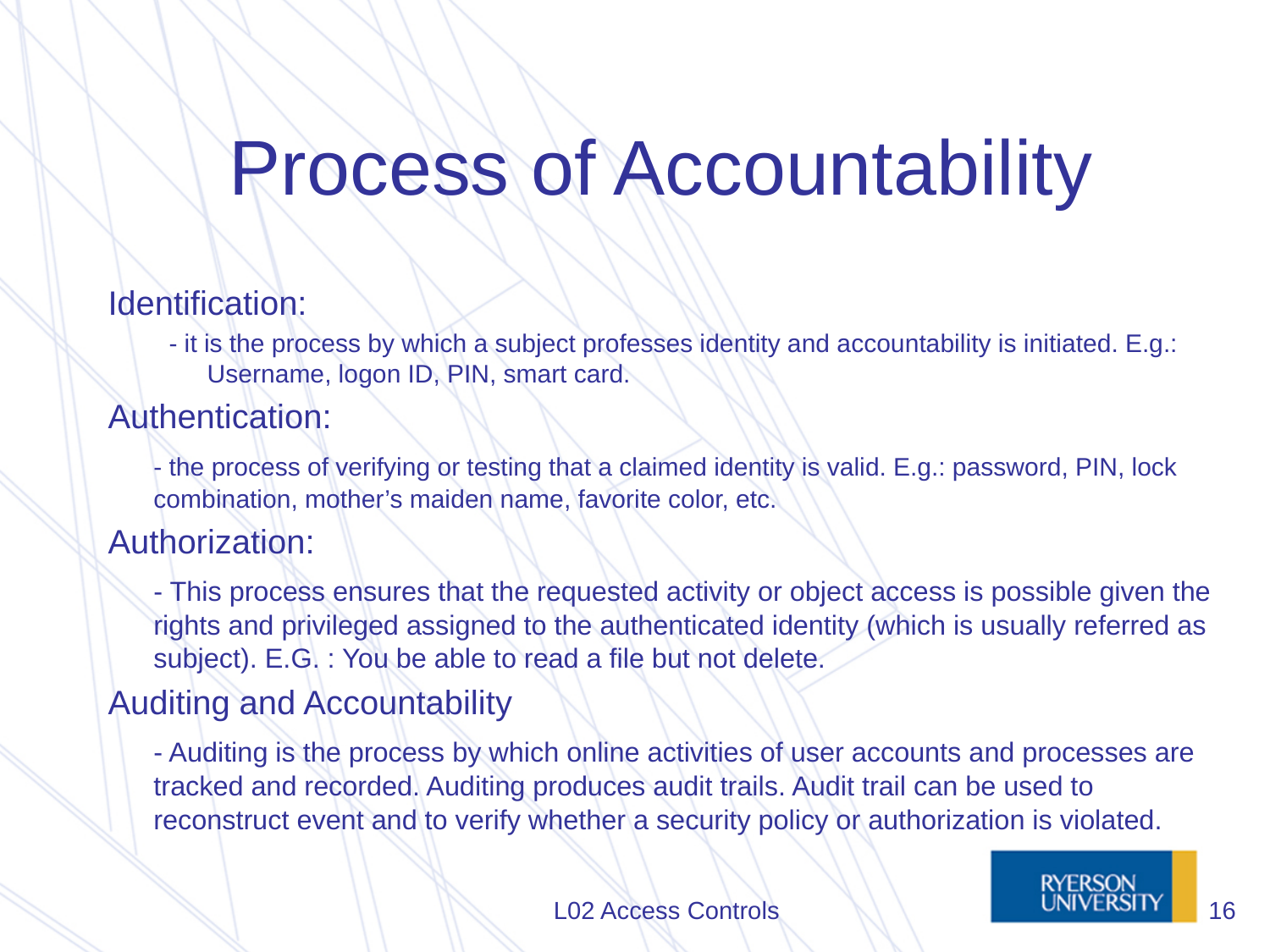

# Process of Accountability
Identification:
- it is the process by which a subject professes identity and accountability is initiated. E.g.: Username, logon ID, PIN, smart card.
Authentication:
	- the process of verifying or testing that a claimed identity is valid. E.g.: password, PIN, lock combination, mother’s maiden name, favorite color, etc.
Authorization:
	- This process ensures that the requested activity or object access is possible given the rights and privileged assigned to the authenticated identity (which is usually referred as subject). E.G. : You be able to read a file but not delete.
Auditing and Accountability
	- Auditing is the process by which online activities of user accounts and processes are tracked and recorded. Auditing produces audit trails. Audit trail can be used to reconstruct event and to verify whether a security policy or authorization is violated.

L02 Access Controls
16